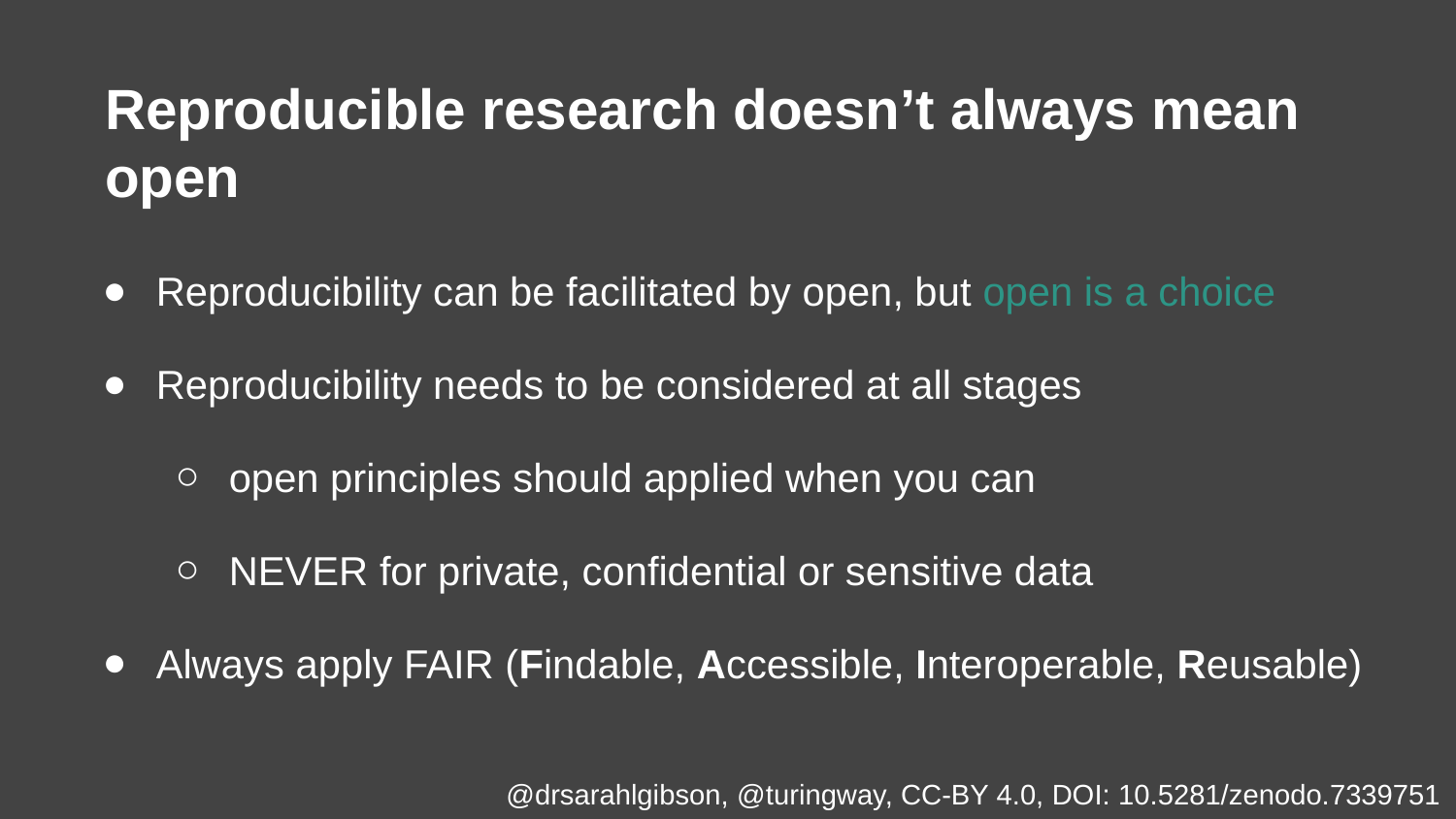

Reproducible research doesn’t always mean open
Reproducibility can be facilitated by open, but open is a choice
Reproducibility needs to be considered at all stages
open principles should applied when you can
NEVER for private, confidential or sensitive data
Always apply FAIR (Findable, Accessible, Interoperable, Reusable)
@drsarahlgibson, @turingway, CC-BY 4.0, DOI: 10.5281/zenodo.7339751